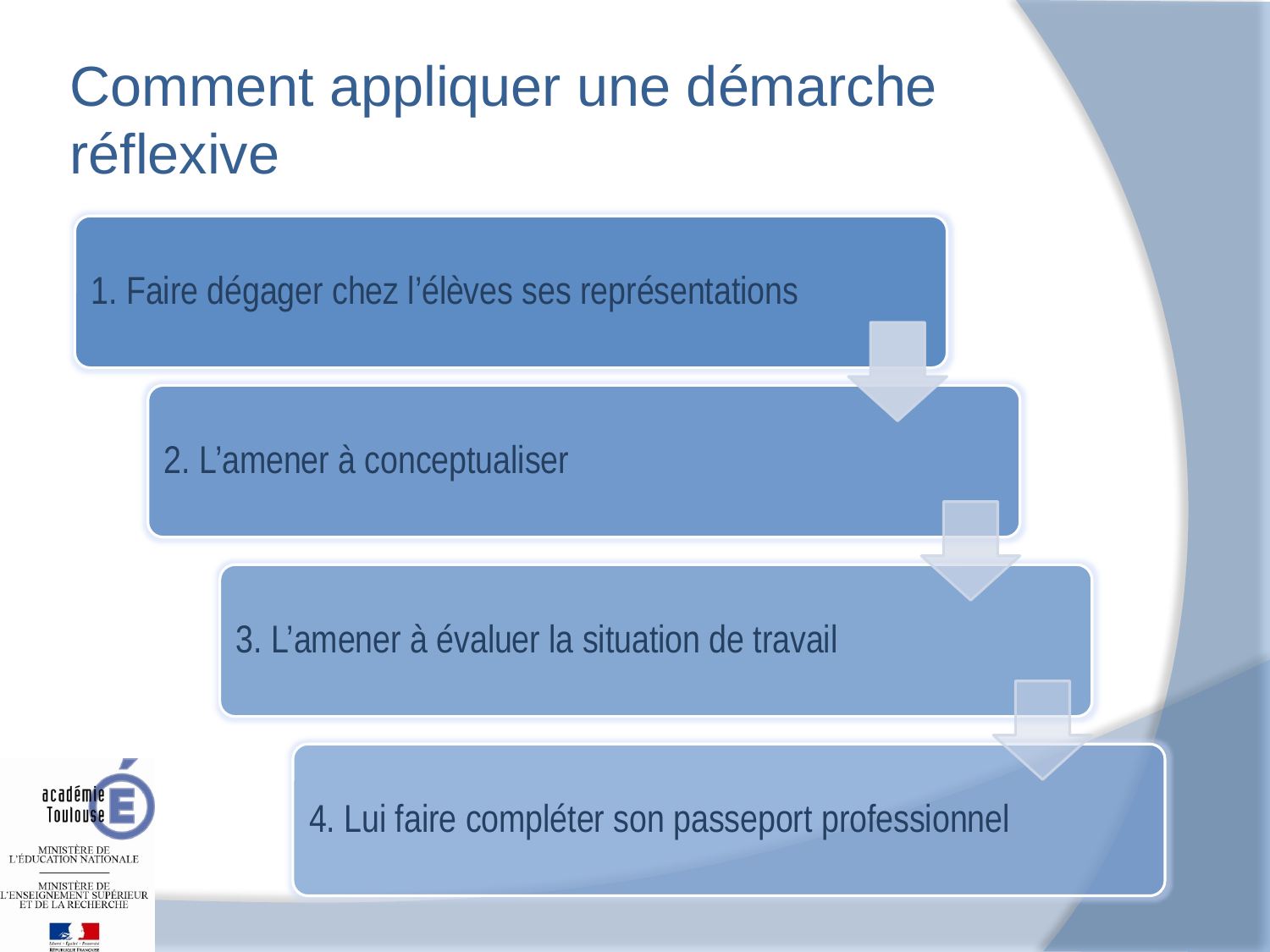

# Comment appliquer une démarche réflexive
1. Faire dégager chez l’élèves ses représentations
2. L’amener à conceptualiser
3. L’amener à évaluer la situation de travail
4. Lui faire compléter son passeport professionnel